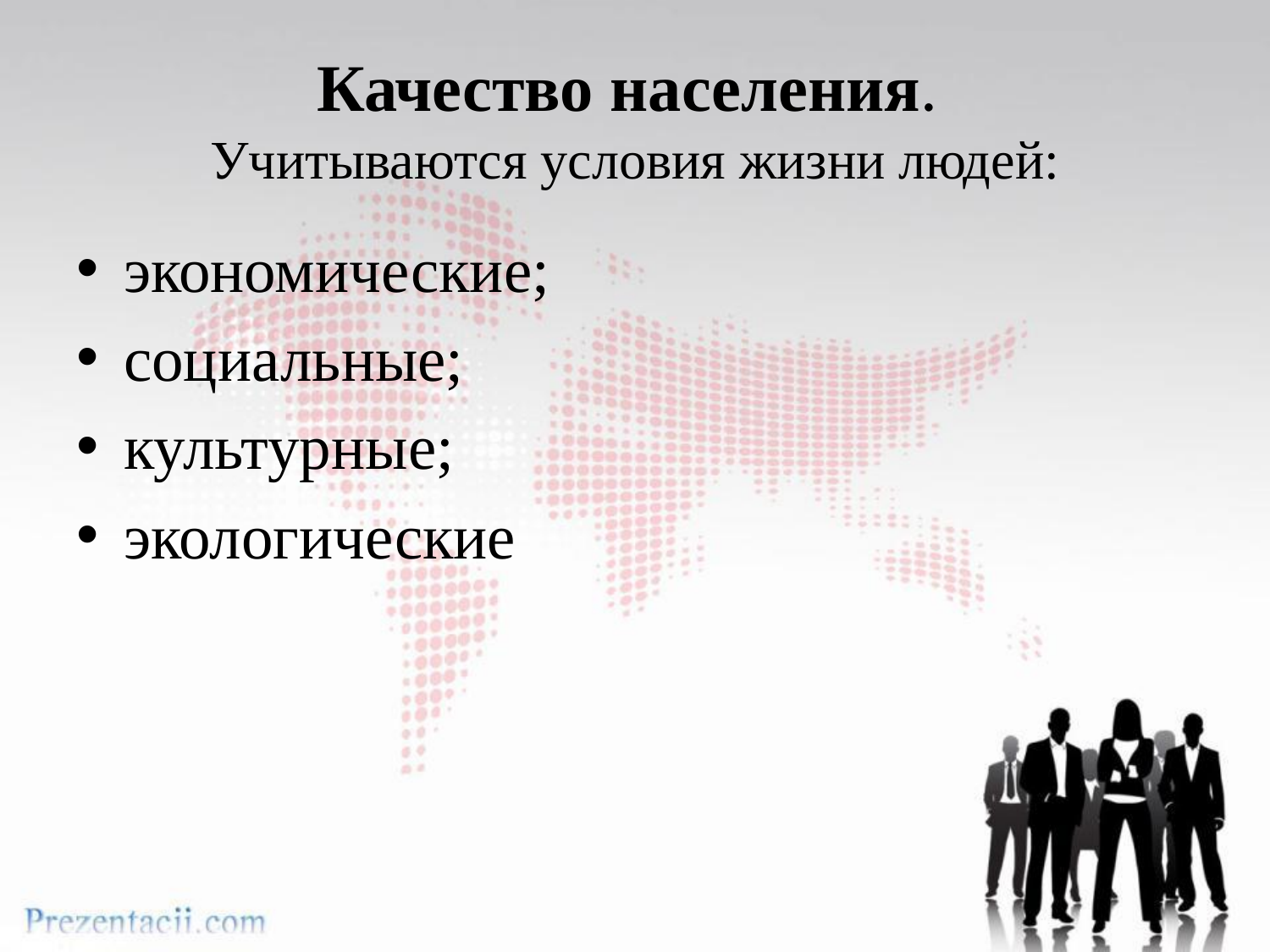

# Качество населения. Учитываются условия жизни людей:
экономические;
социальные;
культурные;
экологические